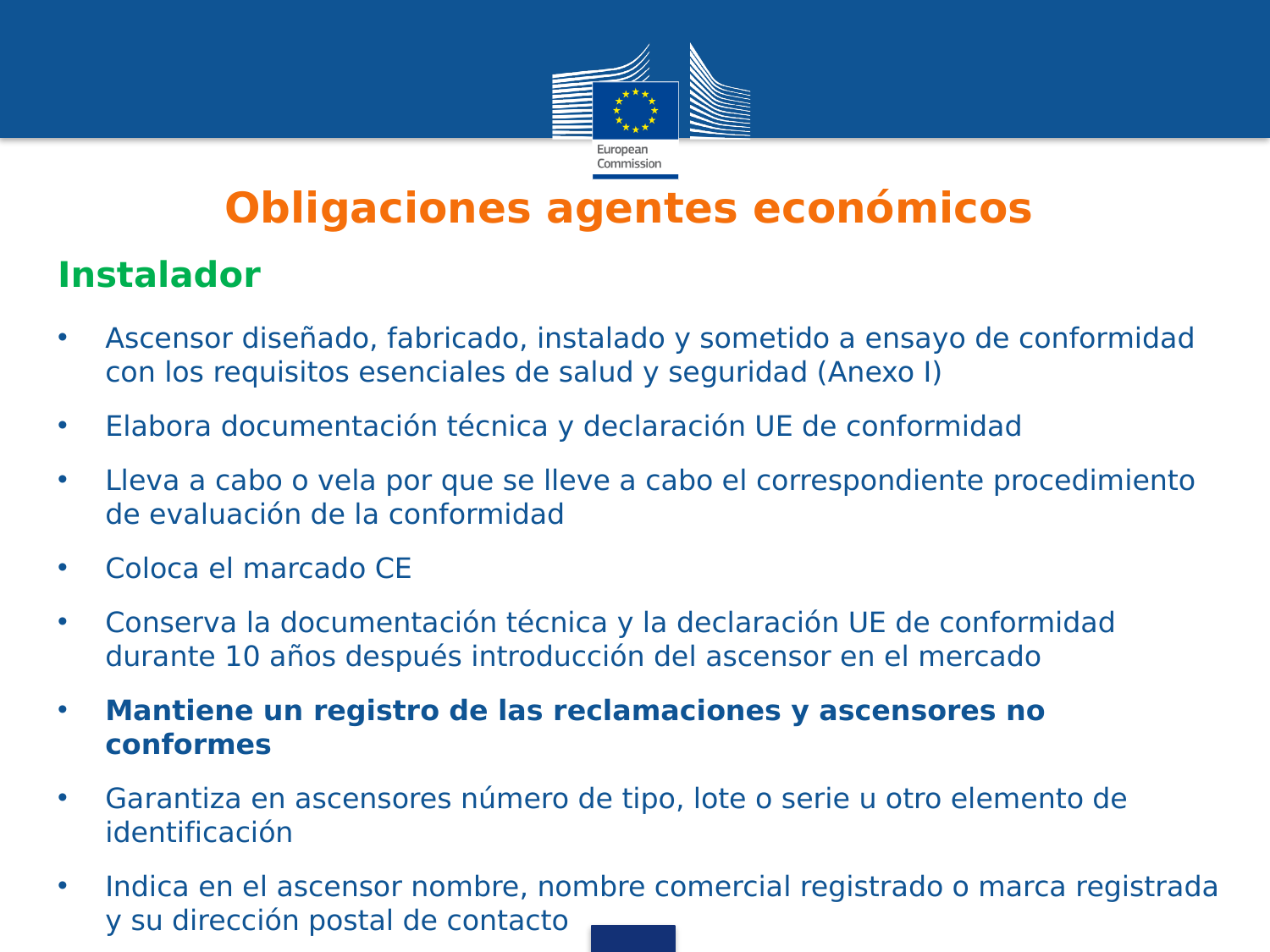

# Obligaciones agentes económicos
Instalador

Ascensor diseñado, fabricado, instalado y sometido a ensayo de conformidad con los requisitos esenciales de salud y seguridad (Anexo I)

Elabora documentación técnica y declaración UE de conformidad

Lleva a cabo o vela por que se lleve a cabo el correspondiente procedimiento de evaluación de la conformidad

Coloca el marcado CE

Conserva la documentación técnica y la declaración UE de conformidad durante 10 años después introducción del ascensor en el mercado

Mantiene un registro de las reclamaciones y ascensores no conformes

Garantiza en ascensores número de tipo, lote o serie u otro elemento de identificación

Indica en el ascensor nombre, nombre comercial registrado o marca registrada y su dirección postal de contacto